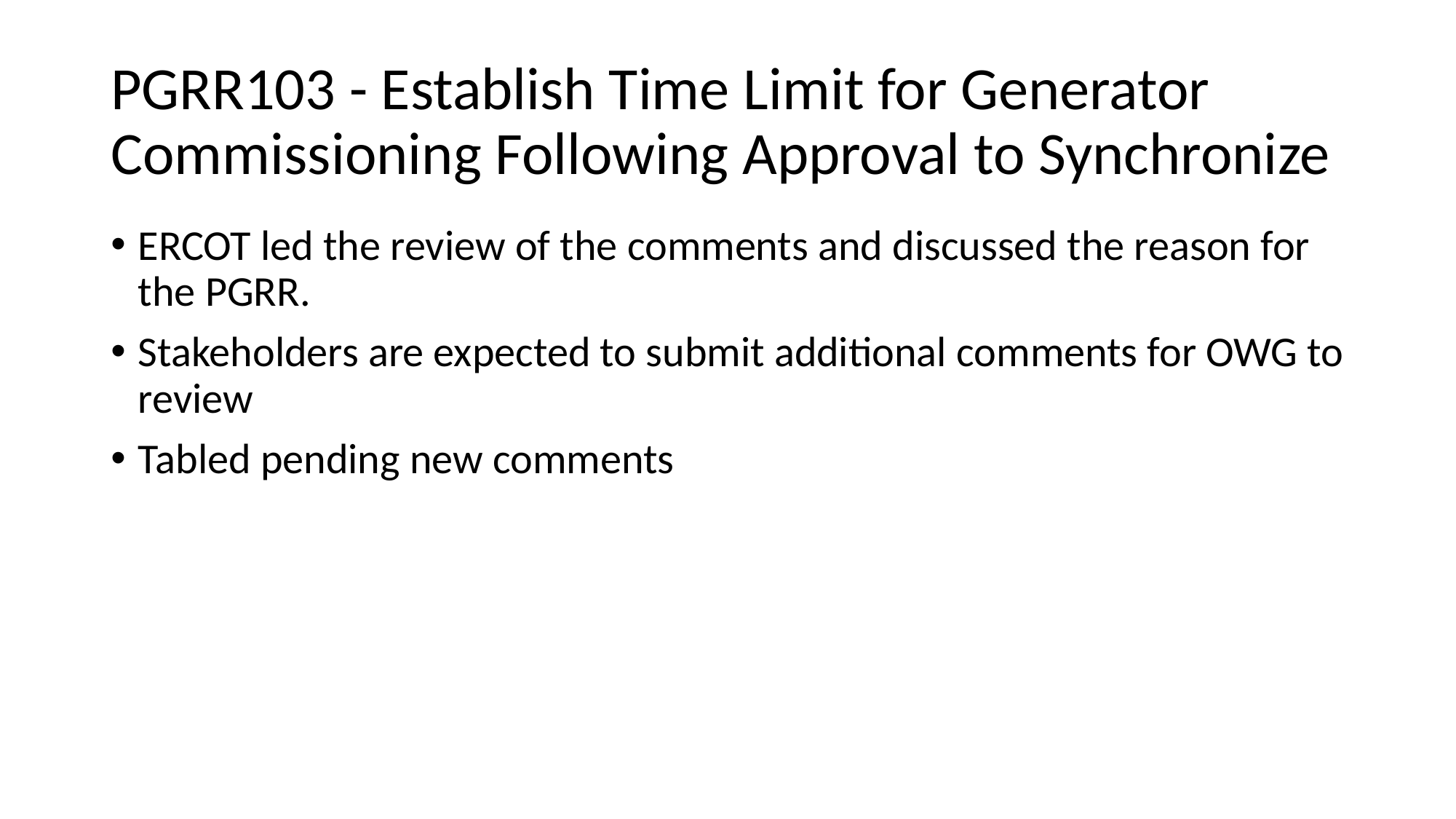

# PGRR103 - Establish Time Limit for Generator Commissioning Following Approval to Synchronize
ERCOT led the review of the comments and discussed the reason for the PGRR.
Stakeholders are expected to submit additional comments for OWG to review
Tabled pending new comments